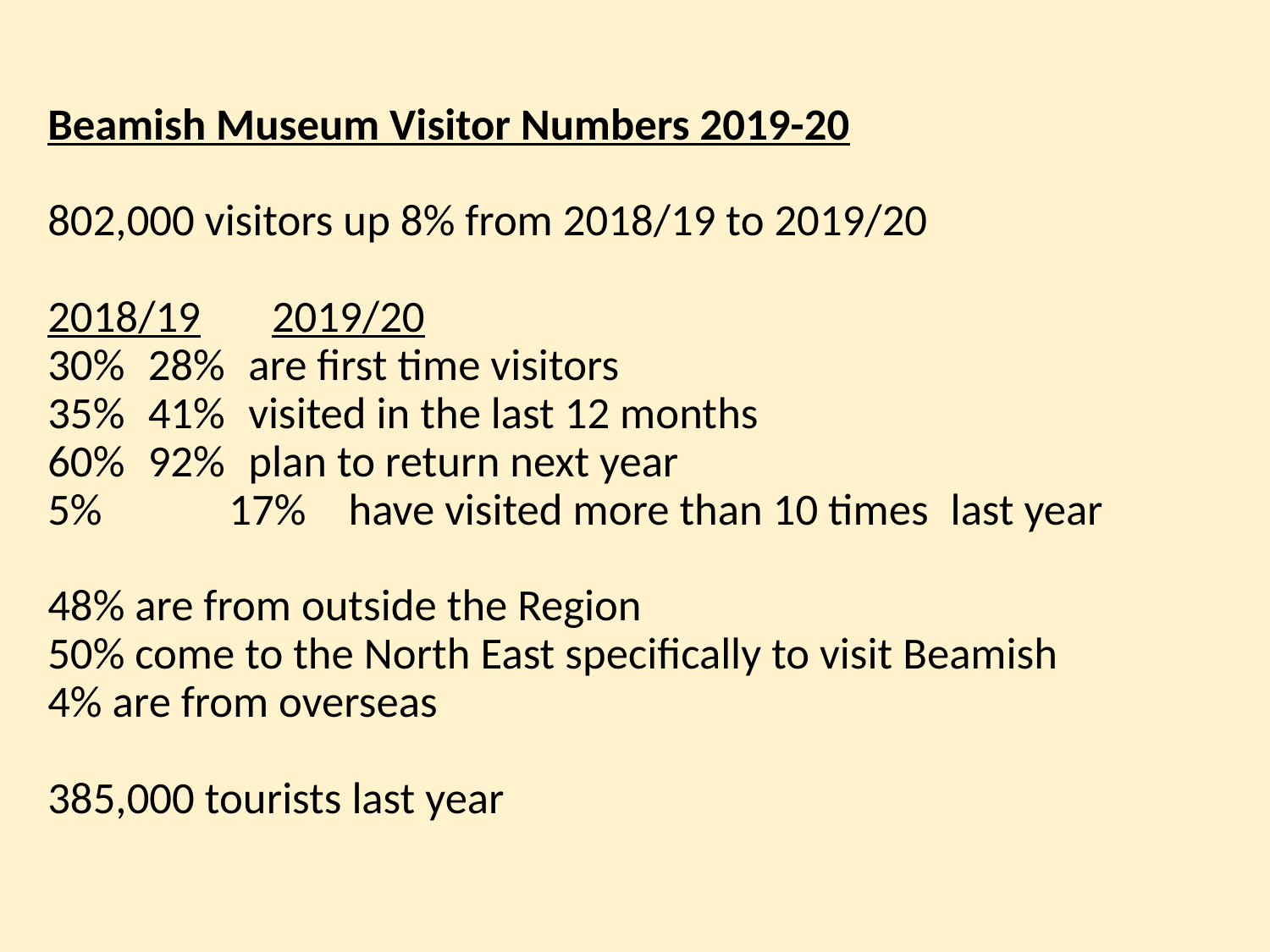

# Beamish Museum Visitor Numbers 2019-20 802,000 visitors up 8% from 2018/19 to 2019/20 2018/19       2019/20 30% 		28%		are first time visitors 35% 		41%		visited in the last 12 months 60% 		92%		plan to return next year 5% 		        17%		have visited more than 10 times 					last year 48% are from outside the Region 50% come to the North East specifically to visit Beamish 4% are from overseas 385,000 tourists last year